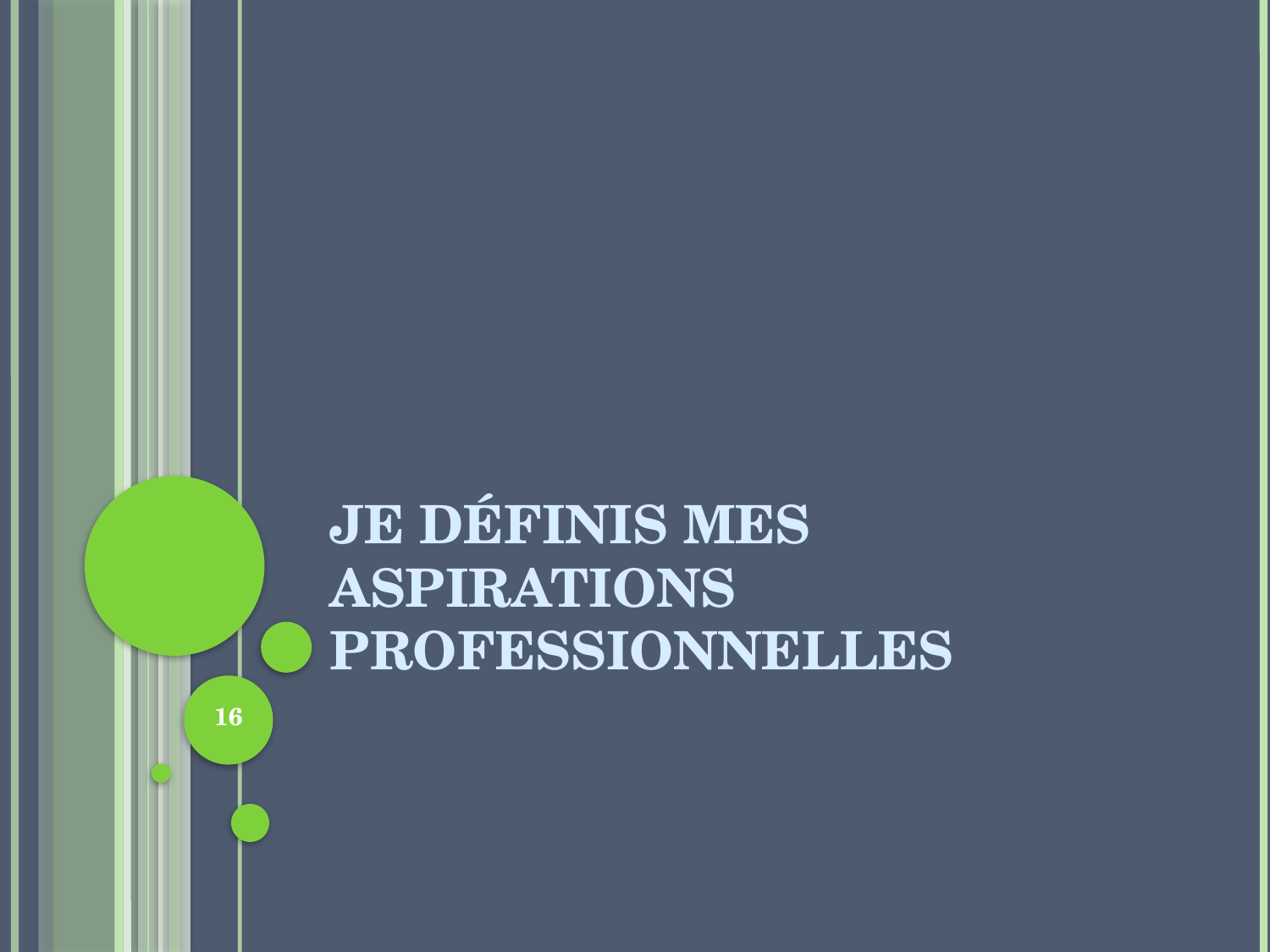

# Je définis mes aspirations professionnelles
16